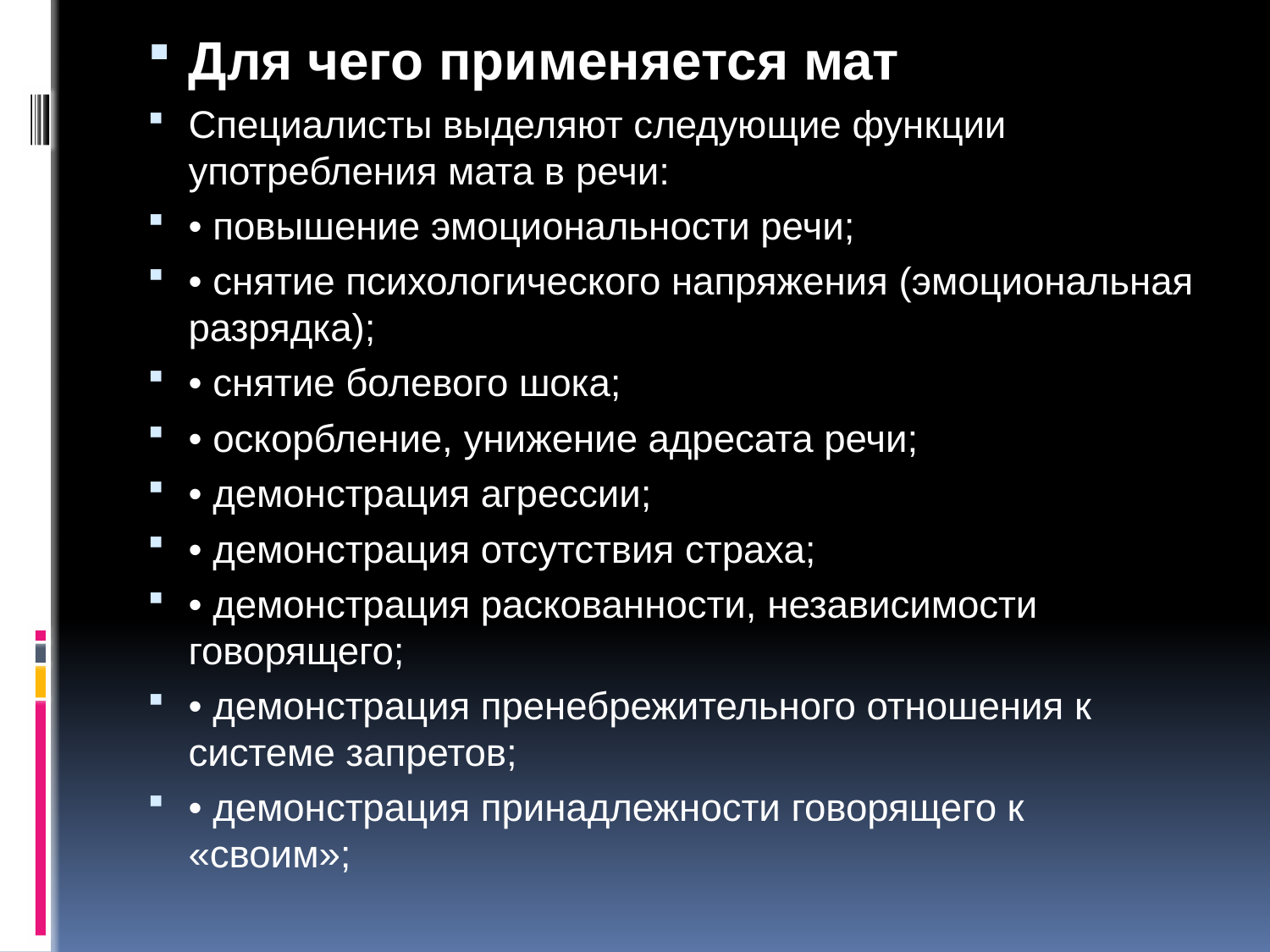

Для чего применяется мат
Специалисты выделяют следующие функции употребления мата в речи:
• повышение эмоциональности речи;
• снятие психологического напряжения (эмоциональная разрядка);
• снятие болевого шока;
• оскорбление, унижение адресата речи;
• демонстрация агрессии;
• демонстрация отсутствия страха;
• демонстрация раскованности, независимости говорящего;
• демонстрация пренебрежительного отношения к системе запретов;
• демонстрация принадлежности говорящего к «своим»;

#